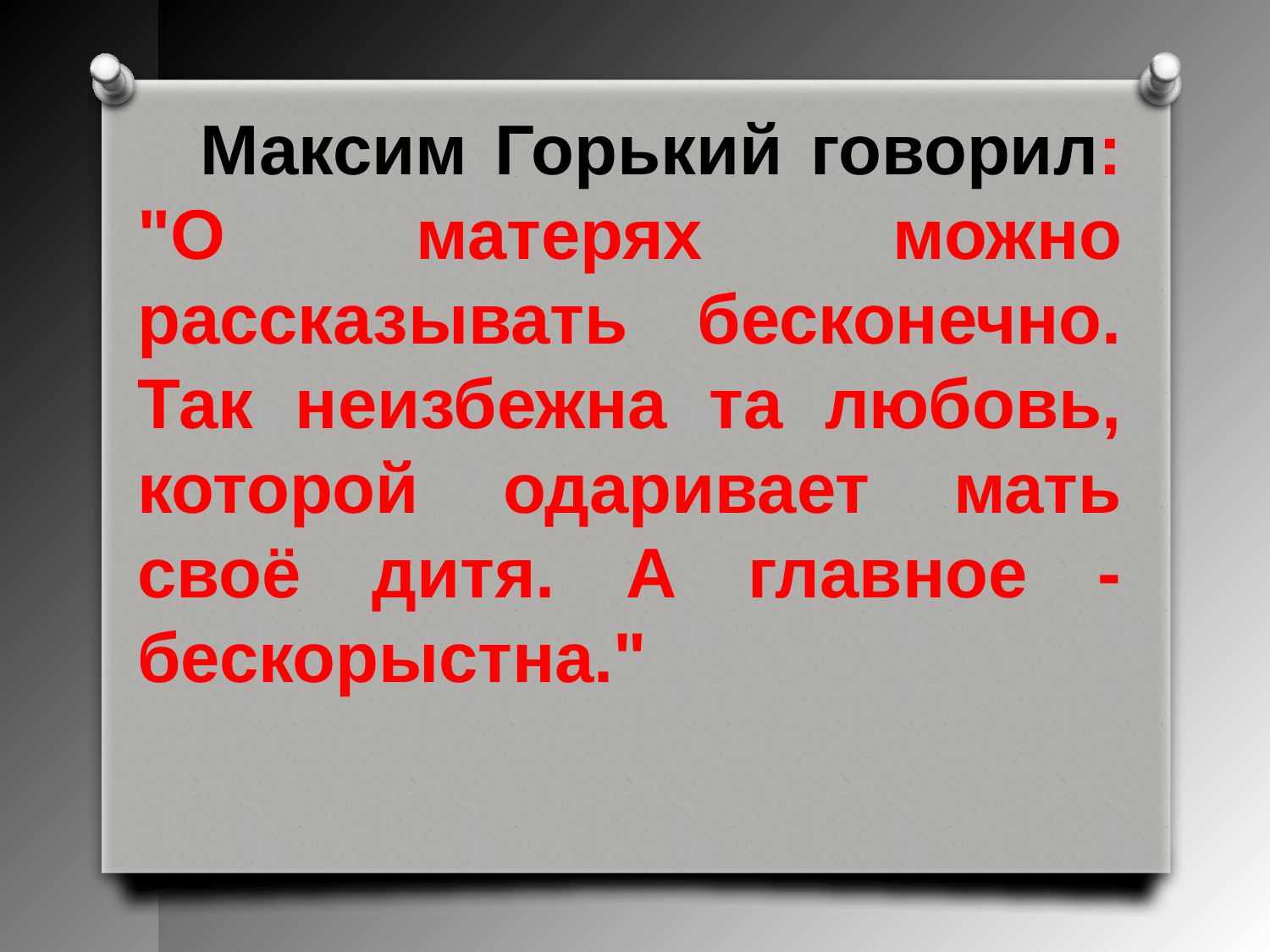

Максим Горький говорил: "О матерях можно рассказывать бесконечно. Так неизбежна та любовь, которой одаривает мать своё дитя. А главное - бескорыстна."